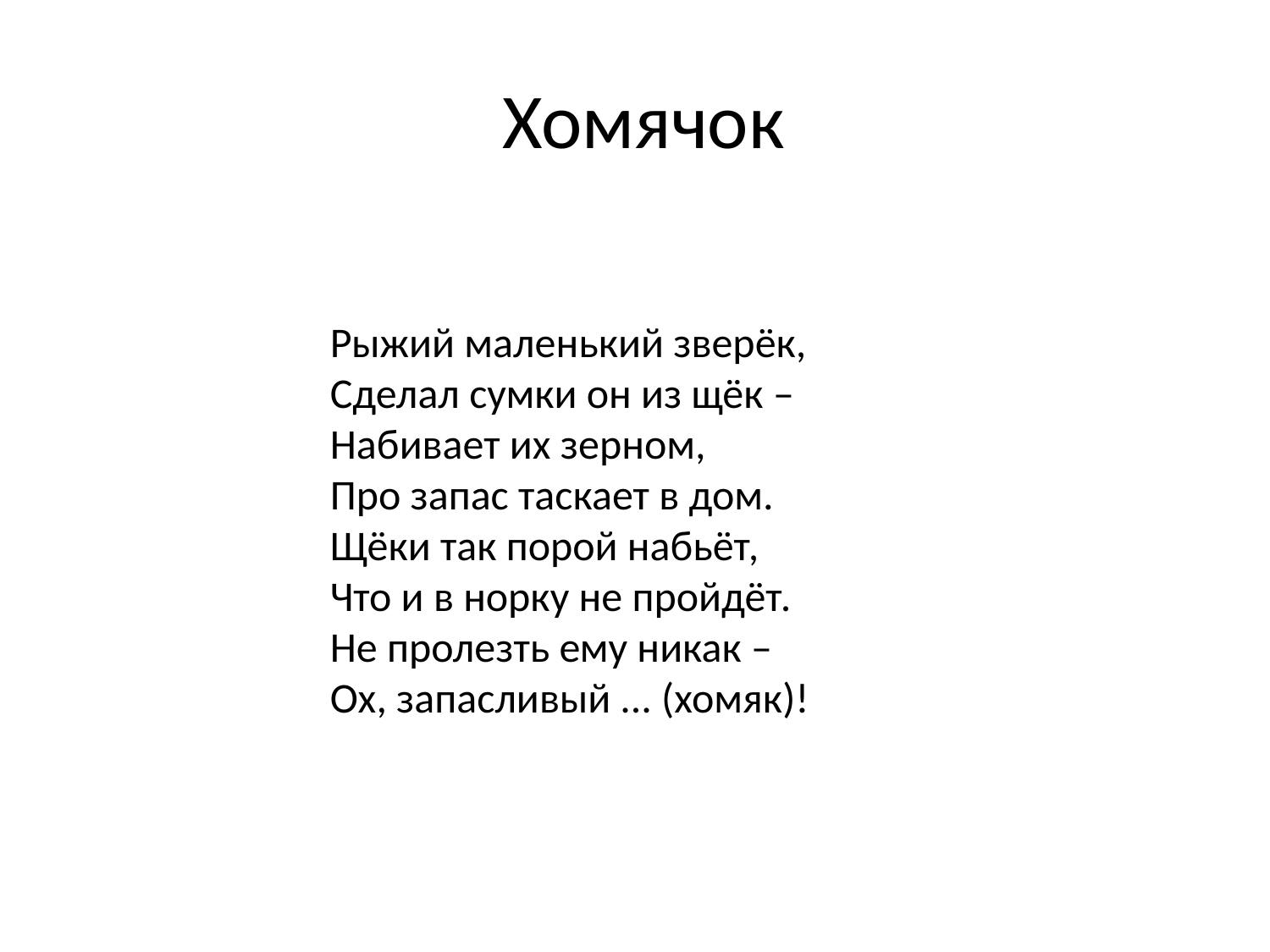

# Хомячок

Рыжий маленький зверёк,
Сделал сумки он из щёк –
Набивает их зерном,
Про запас таскает в дом.
Щёки так порой набьёт,
Что и в норку не пройдёт.
Не пролезть ему никак –
Ох, запасливый ... (хомяк)!